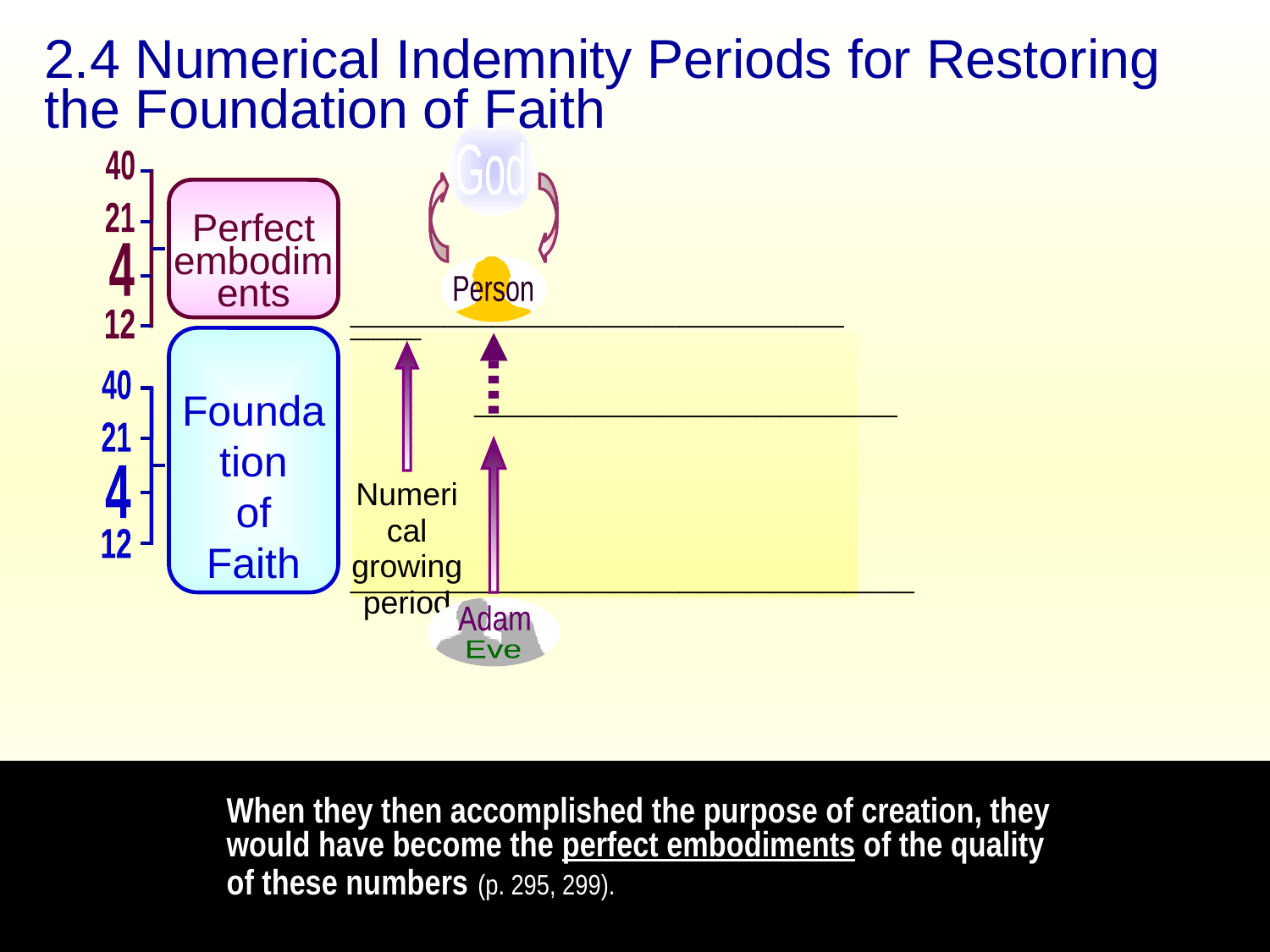

2.4 Numerical Indemnity Periods for Restoring the Foundation of Faith

God

Person
40
21
 4
12
_
_
_
_

_

Perfect
embodiments
________________________

....

40
21
 4
12
Foundation
of
Faith
_
_
_
_

_
__________________

Numerical
growing
period
________________________

Adam
Eve

When they then accomplished the purpose of creation, they would have become the perfect embodiments of the quality of these numbers (p. 295, 299).